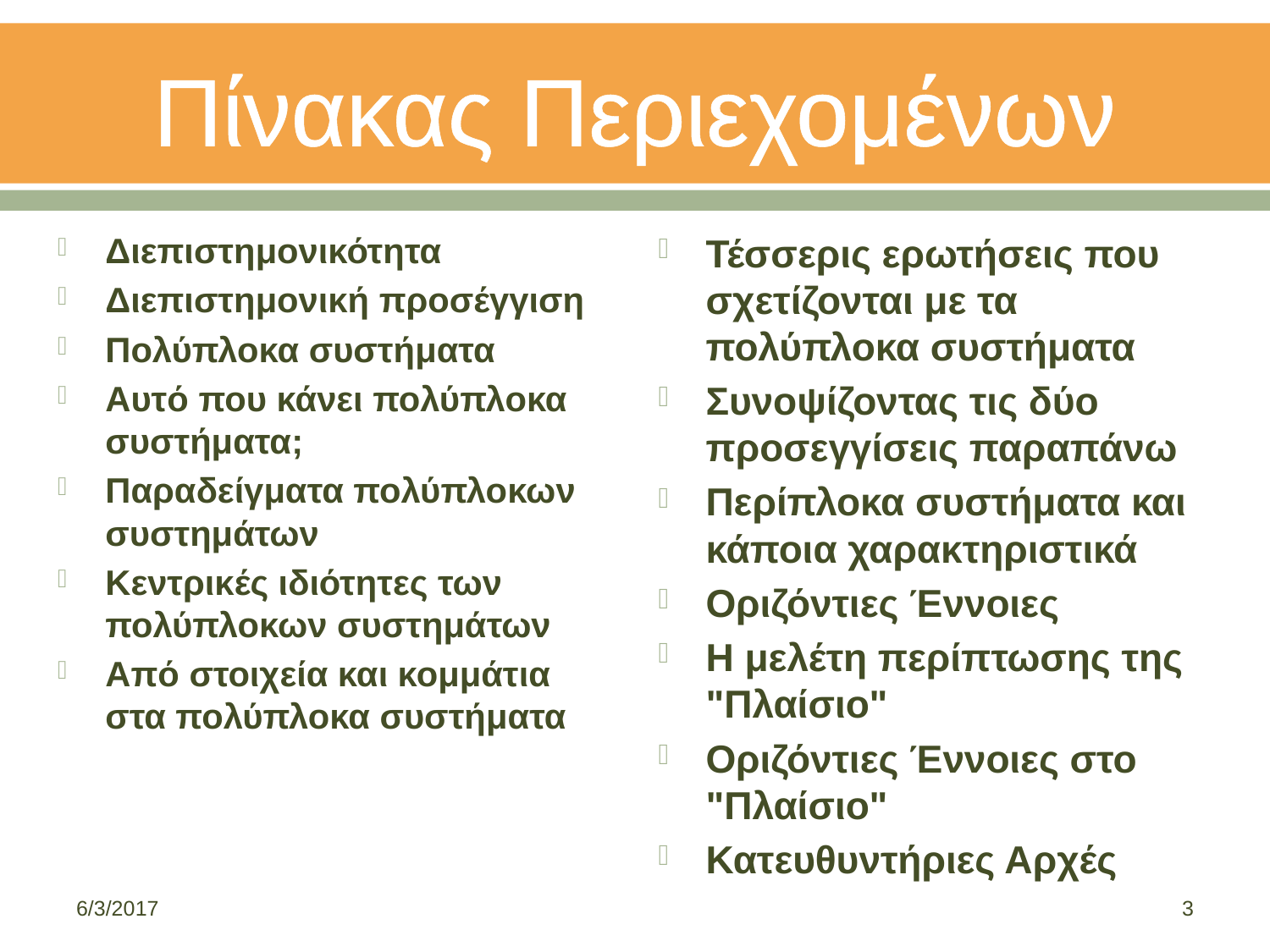

# Πίνακας Περιεχομένων
Διεπιστημονικότητα
Διεπιστημονική προσέγγιση
Πολύπλοκα συστήματα
Αυτό που κάνει πολύπλοκα συστήματα;
Παραδείγματα πολύπλοκων συστημάτων
Κεντρικές ιδιότητες των πολύπλοκων συστημάτων
Από στοιχεία και κομμάτια στα πολύπλοκα συστήματα
Τέσσερις ερωτήσεις που σχετίζονται με τα πολύπλοκα συστήματα
Συνοψίζοντας τις δύο προσεγγίσεις παραπάνω
Περίπλοκα συστήματα και κάποια χαρακτηριστικά
Οριζόντιες Έννοιες
Η μελέτη περίπτωσης της "Πλαίσιο"
Οριζόντιες Έννοιες στο "Πλαίσιο"
Κατευθυντήριες Αρχές
6/3/2017
3